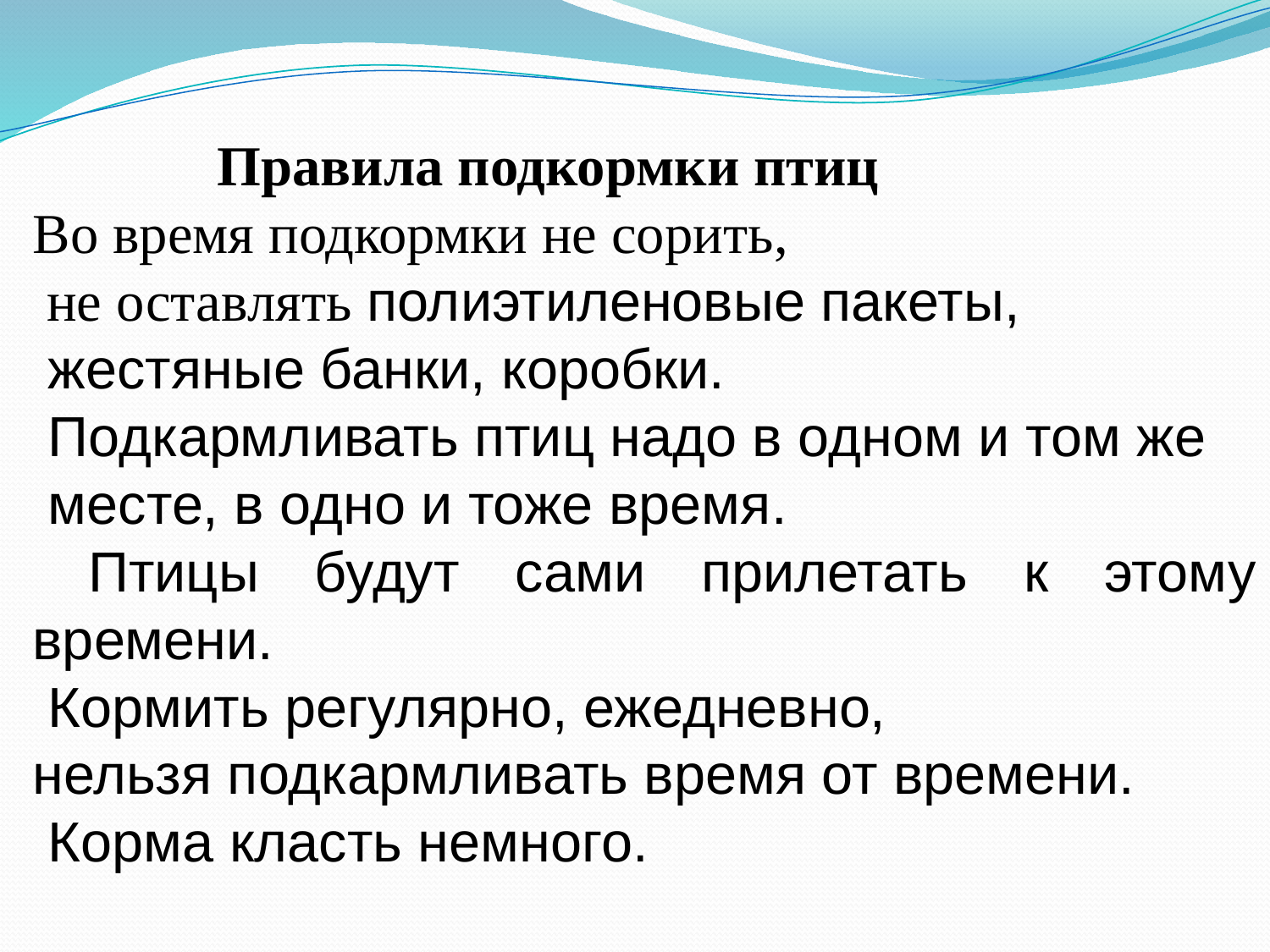

Правила подкормки птиц
Во время подкормки не сорить,
 не оставлять полиэтиленовые пакеты,
 жестяные банки, коробки.
 Подкармливать птиц надо в одном и том же
 месте, в одно и тоже время.
 Птицы будут сами прилетать к этому времени.
 Кормить регулярно, ежедневно,
нельзя подкармливать время от времени.
 Корма класть немного.